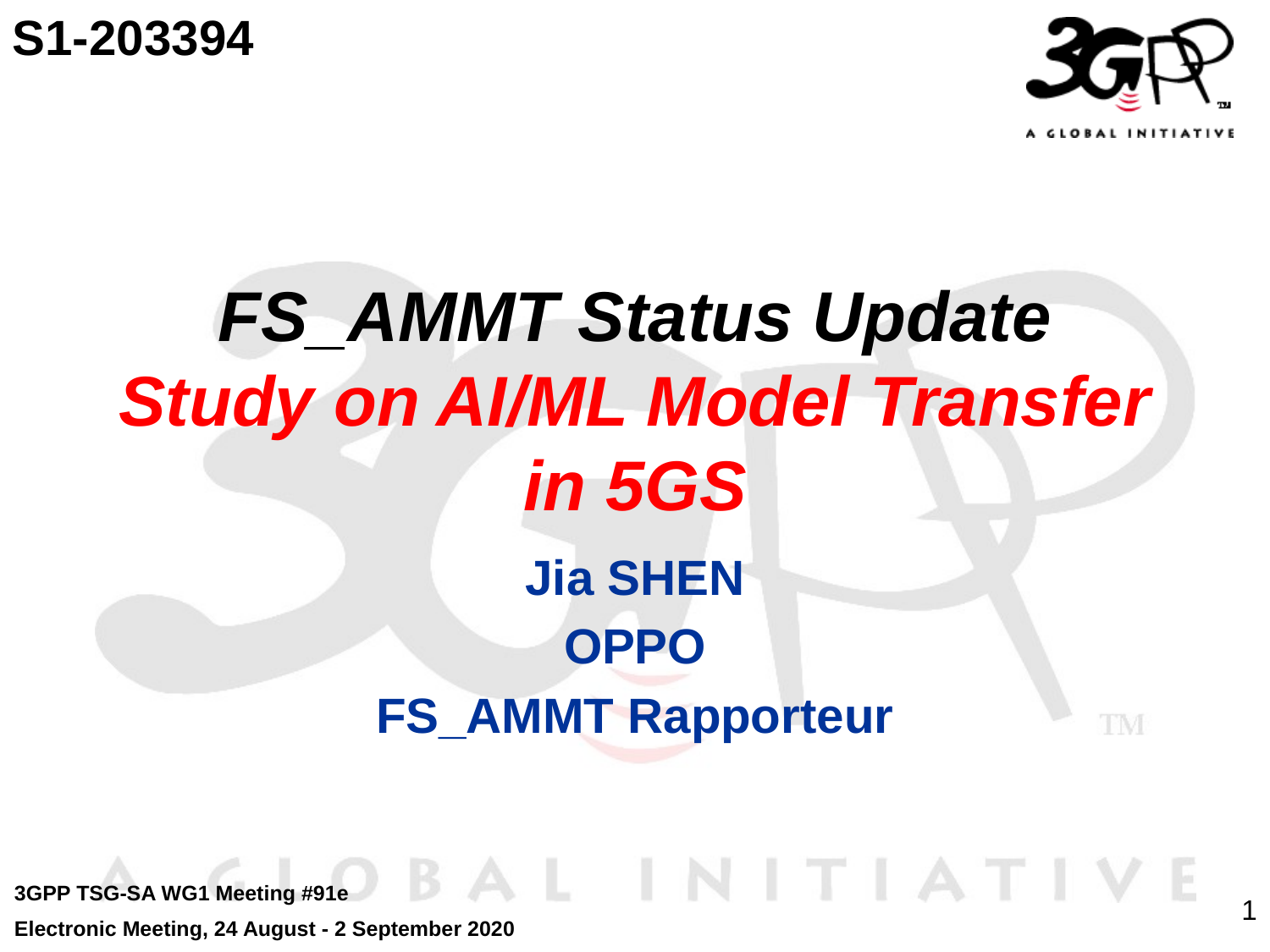

S1-203394
# FS_AMMT Status Update Study on AI/ML Model Transfer in 5GS
Jia SHEN
OPPO
FS_AMMT Rapporteur
3GPP TSG-SA WG1 Meeting #91e
Electronic Meeting, 24 August - 2 September 2020
1